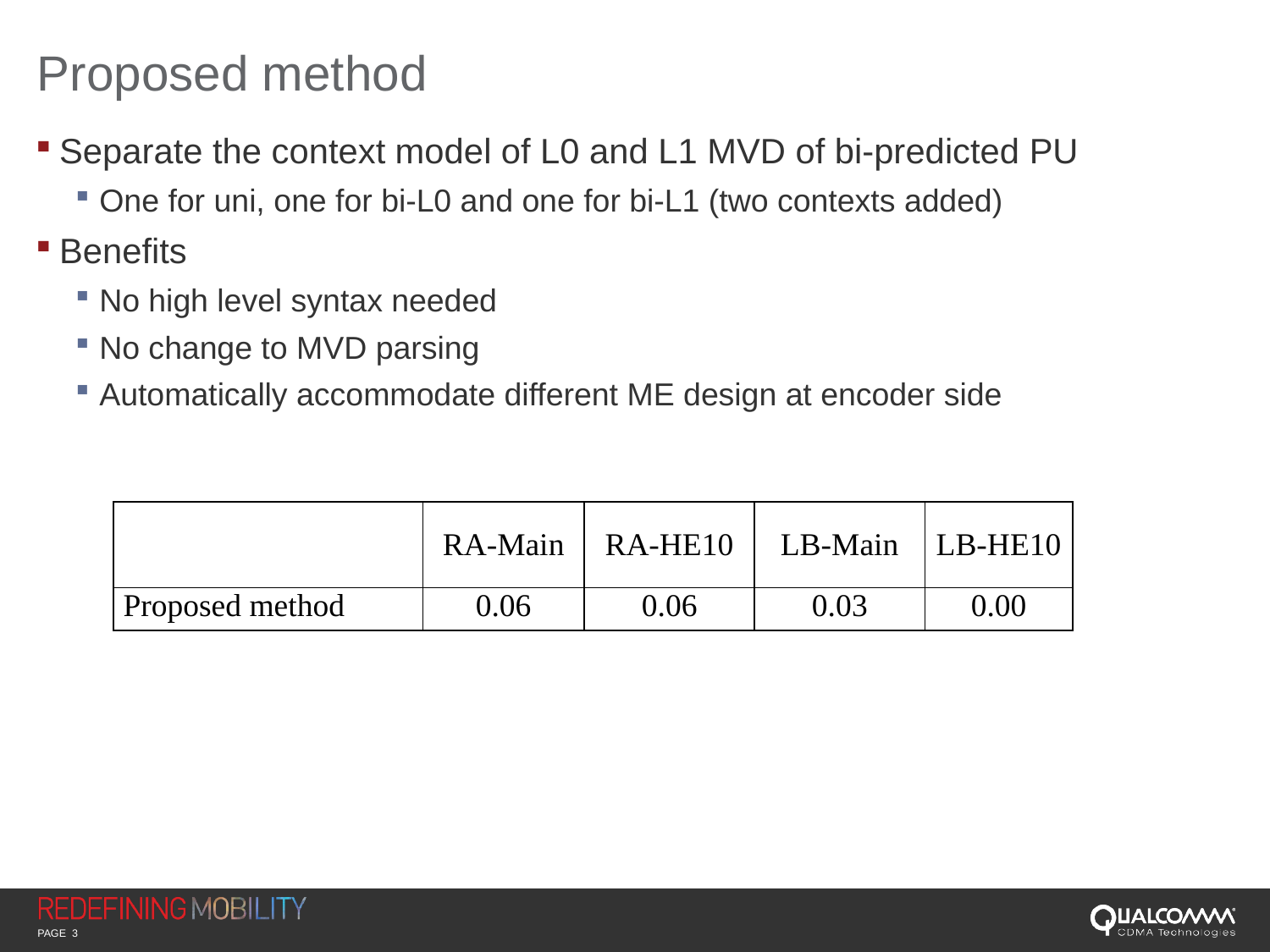

# Proposed method
Separate the context model of L0 and L1 MVD of bi-predicted PU
One for uni, one for bi-L0 and one for bi-L1 (two contexts added)
Benefits
No high level syntax needed
No change to MVD parsing
Automatically accommodate different ME design at encoder side

|  | RA-Main | RA-HE10 | LB-Main | LB-HE10 |
| --- | --- | --- | --- | --- |
| Proposed method | 0.06 | 0.06 | 0.03 | 0.00 |